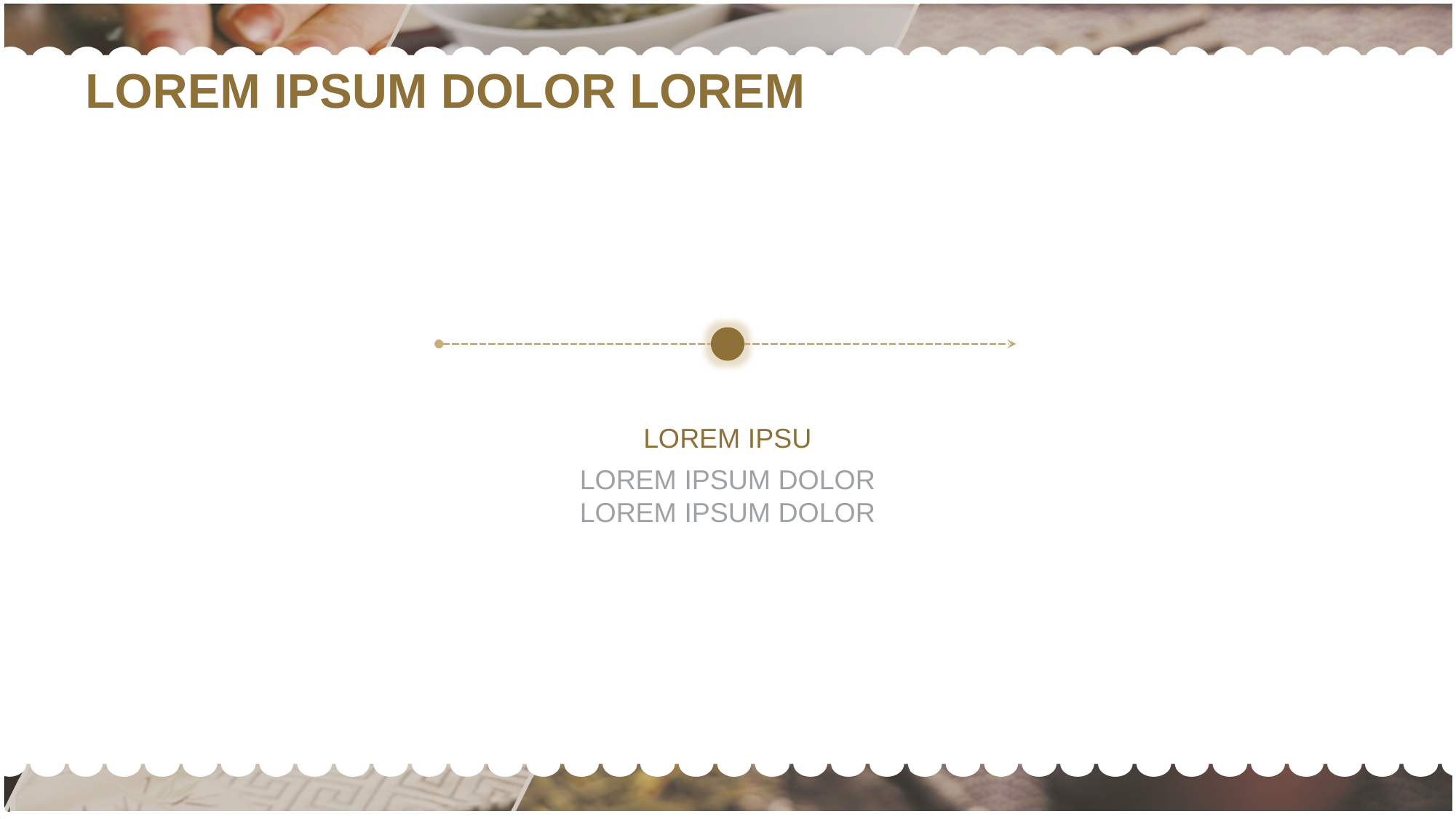

LOREM IPSUM DOLOR LOREM

LOREM IPSU
LOREM IPSUM DOLOR LOREM IPSUM DOLOR